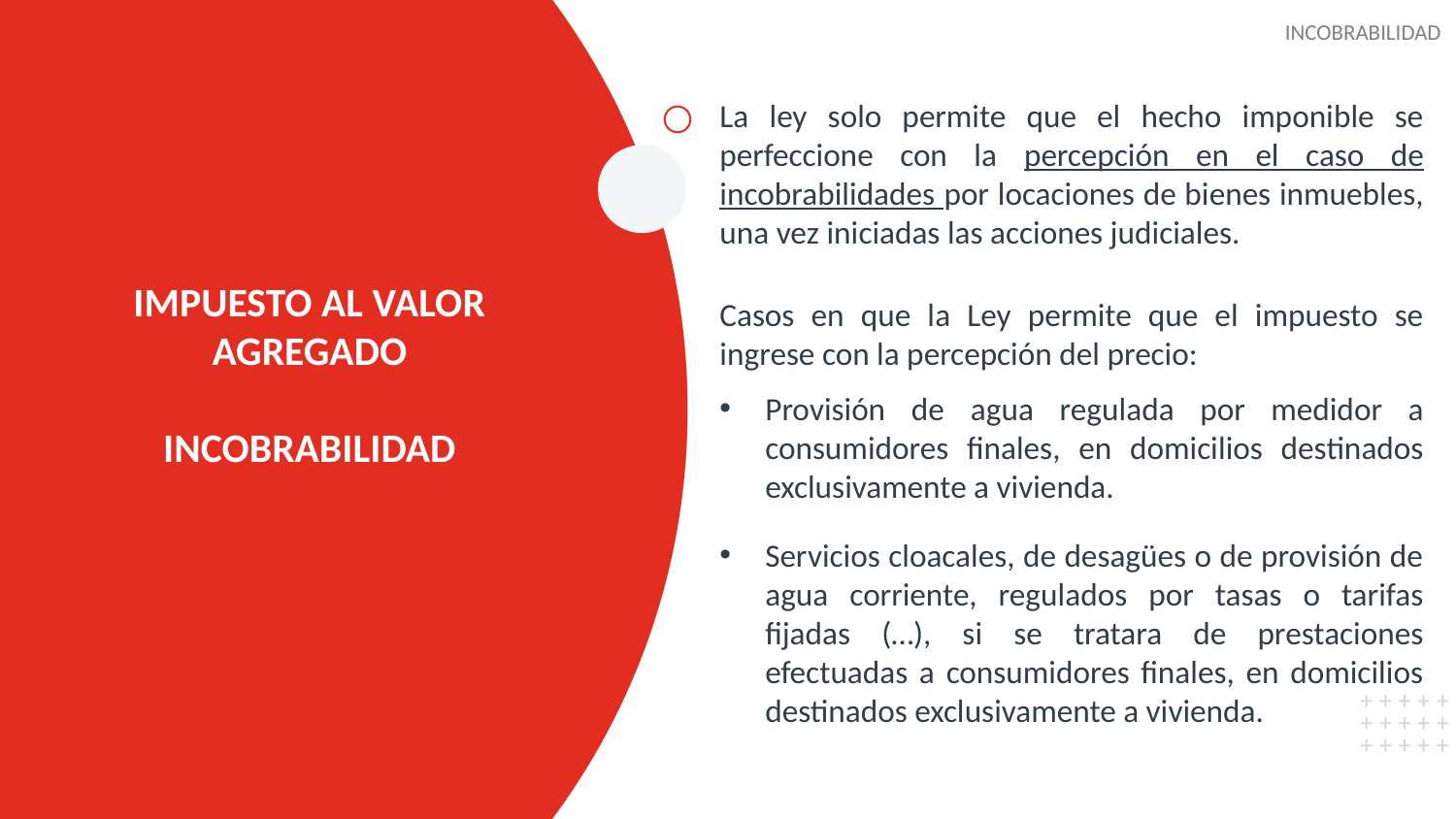

INCOBRABILIDAD
La ley solo permite que el hecho imponible se perfeccione con la percepción en el caso de incobrabilidades por locaciones de bienes inmuebles, una vez iniciadas las acciones judiciales.

Casos en que la Ley permite que el impuesto se ingrese con la percepción del precio:

Provisión de agua regulada por medidor a consumidores finales, en domicilios destinados exclusivamente a vivienda.

Servicios cloacales, de desagües o de provisión de agua corriente, regulados por tasas o tarifas fijadas (…), si se tratara de prestaciones efectuadas a consumidores finales, en domicilios destinados exclusivamente a vivienda.
IMPUESTO AL VALOR AGREGADO
INCOBRABILIDAD